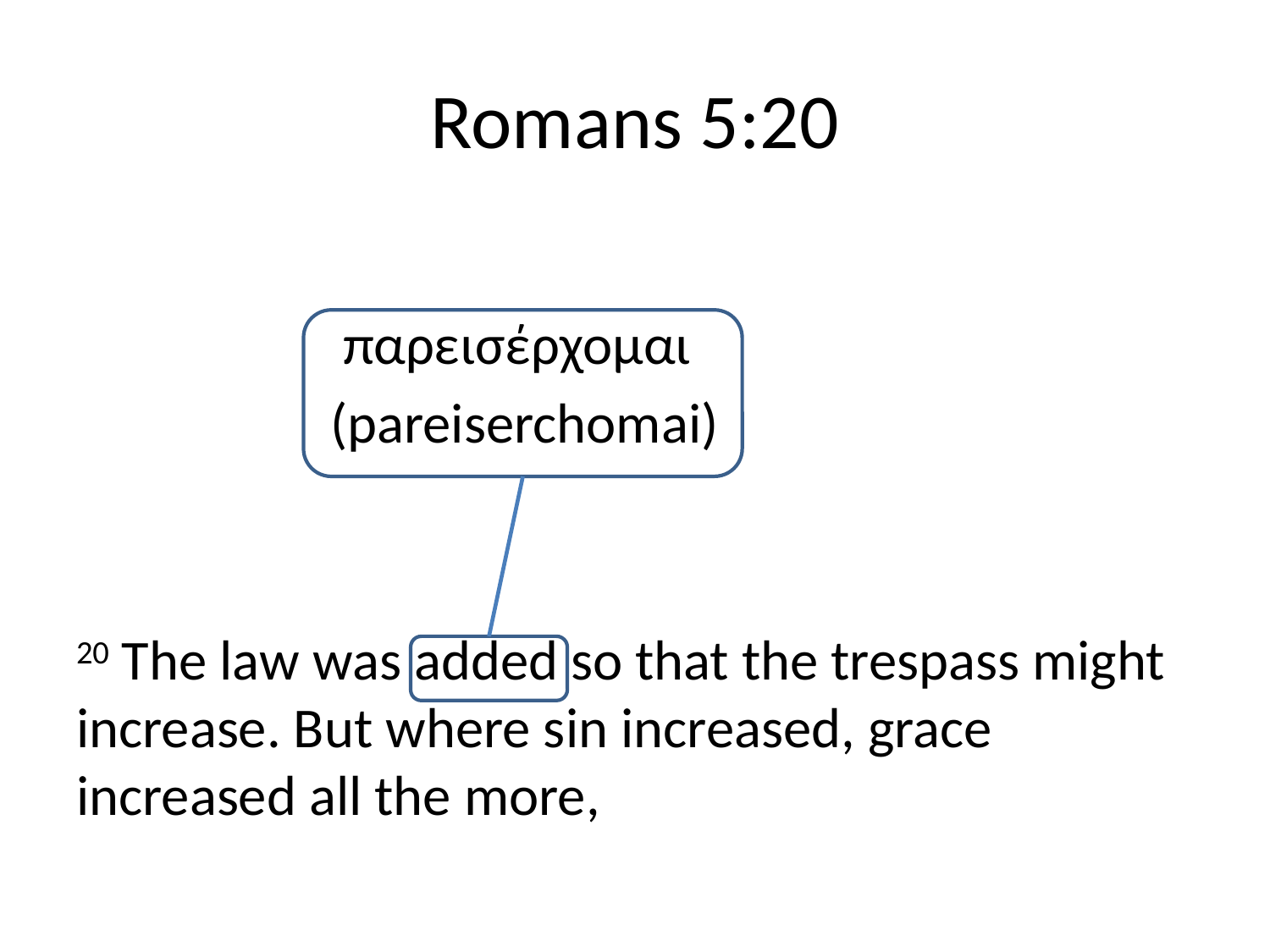

# Romans 5:20

		 παρεισέρχομαι
		(pareiserchomai)

20 The law was added so that the trespass might increase. But where sin increased, grace increased all the more,